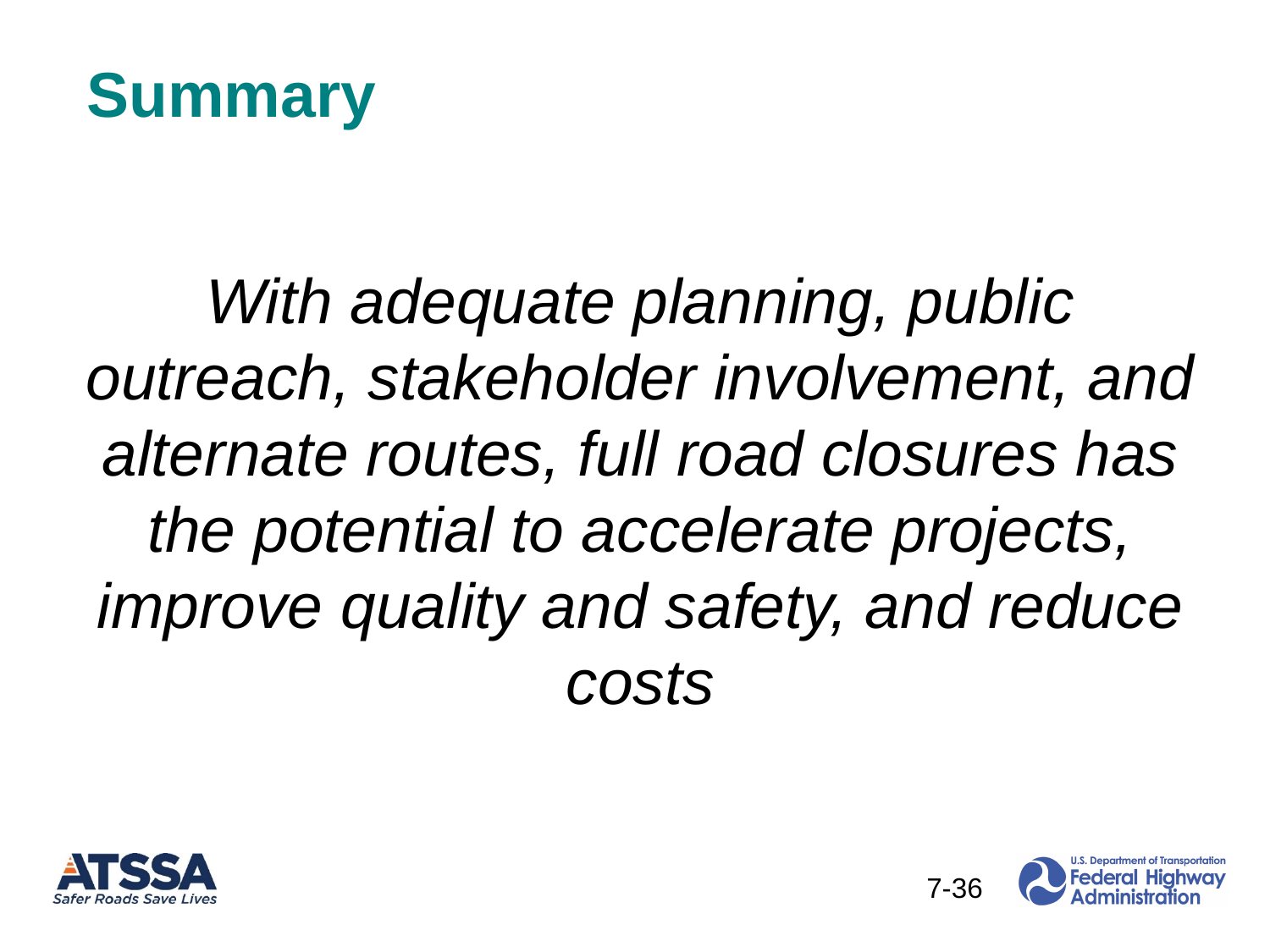

# Summary
With adequate planning, public outreach, stakeholder involvement, and alternate routes, full road closures has the potential to accelerate projects, improve quality and safety, and reduce costs